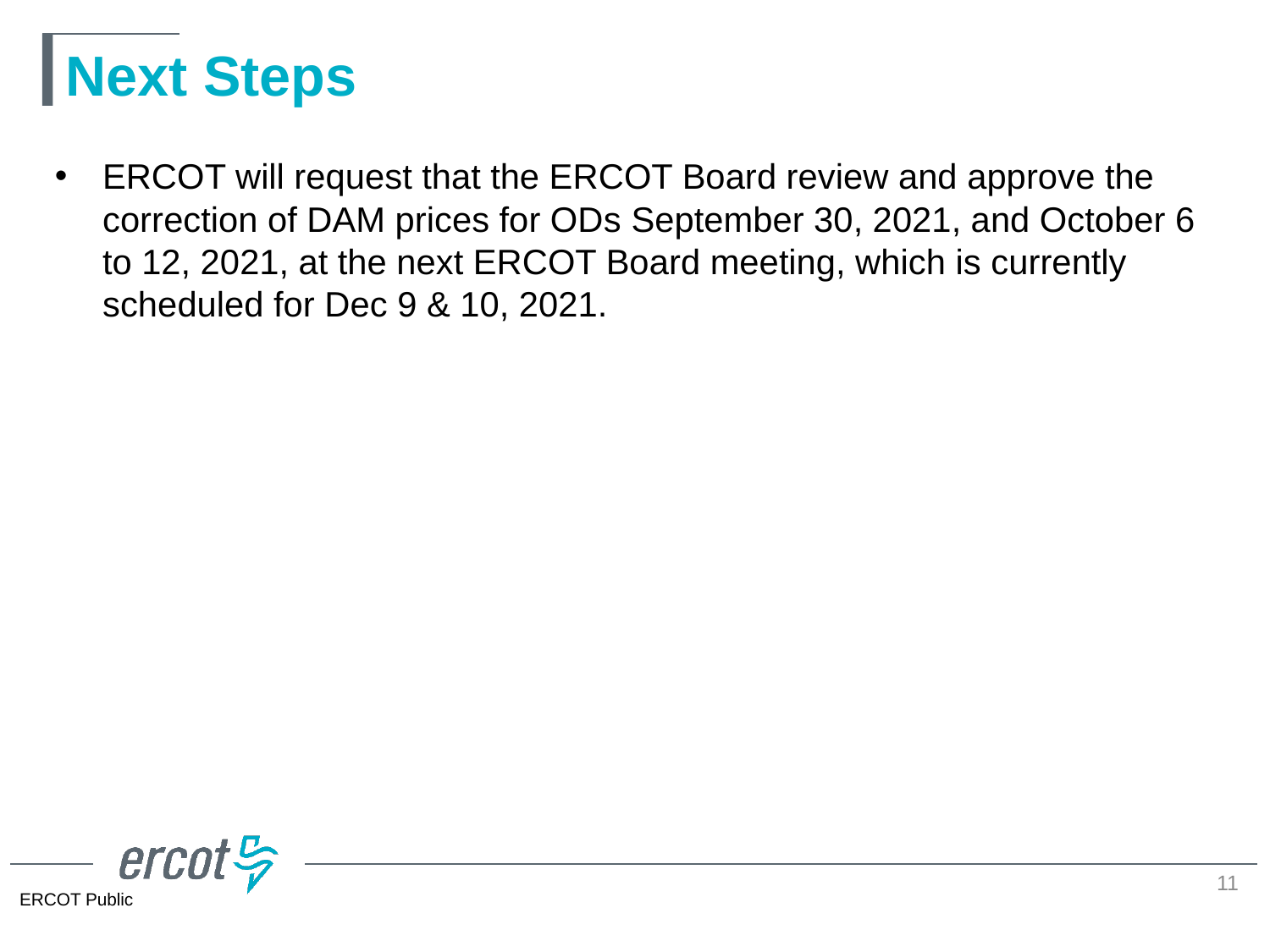

# Next Steps
ERCOT will request that the ERCOT Board review and approve the correction of DAM prices for ODs September 30, 2021, and October 6 to 12, 2021, at the next ERCOT Board meeting, which is currently scheduled for Dec 9 & 10, 2021.

11